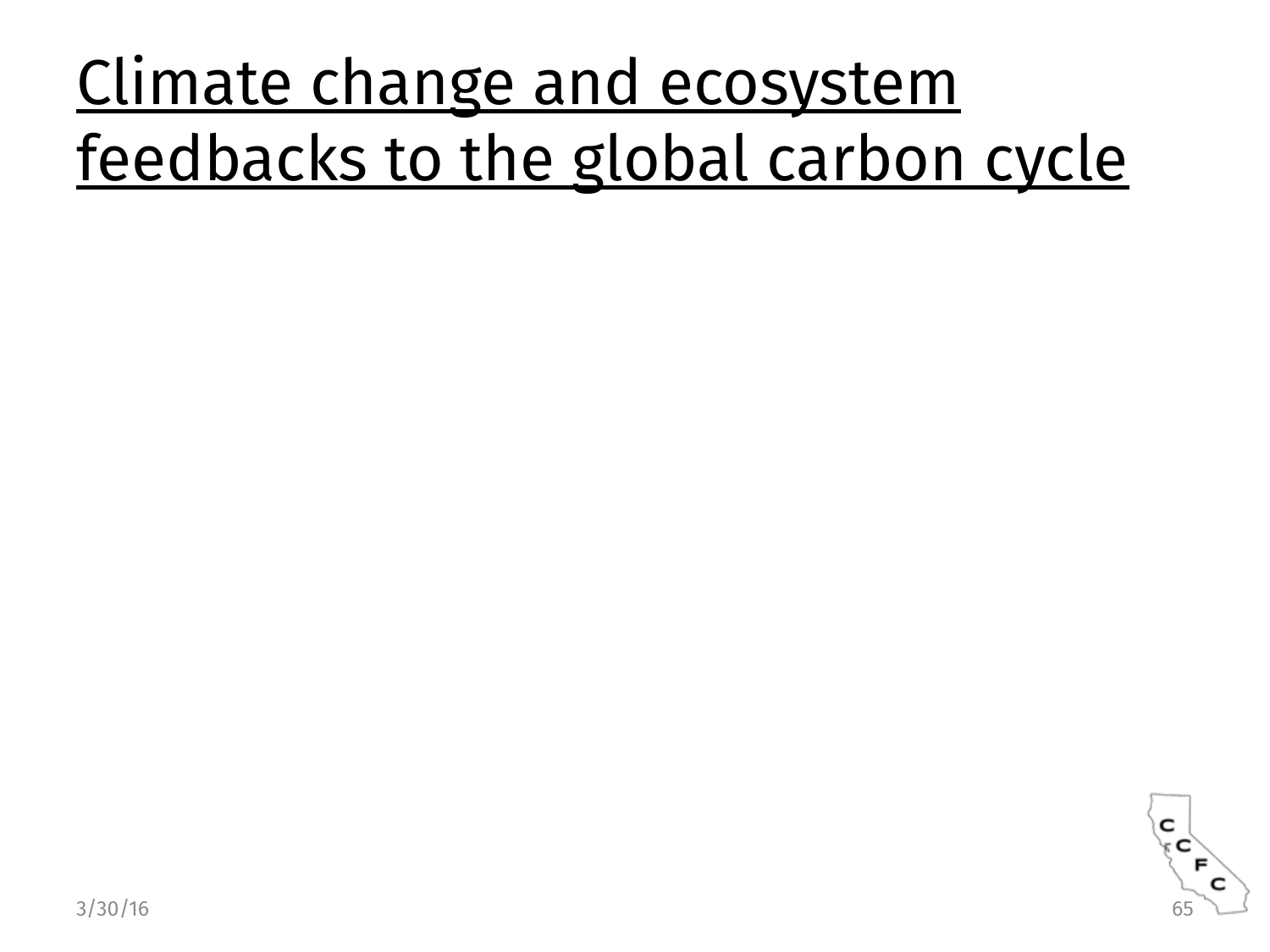

# Climate change and ecosystem feedbacks to the global carbon cycle

3/30/16
65